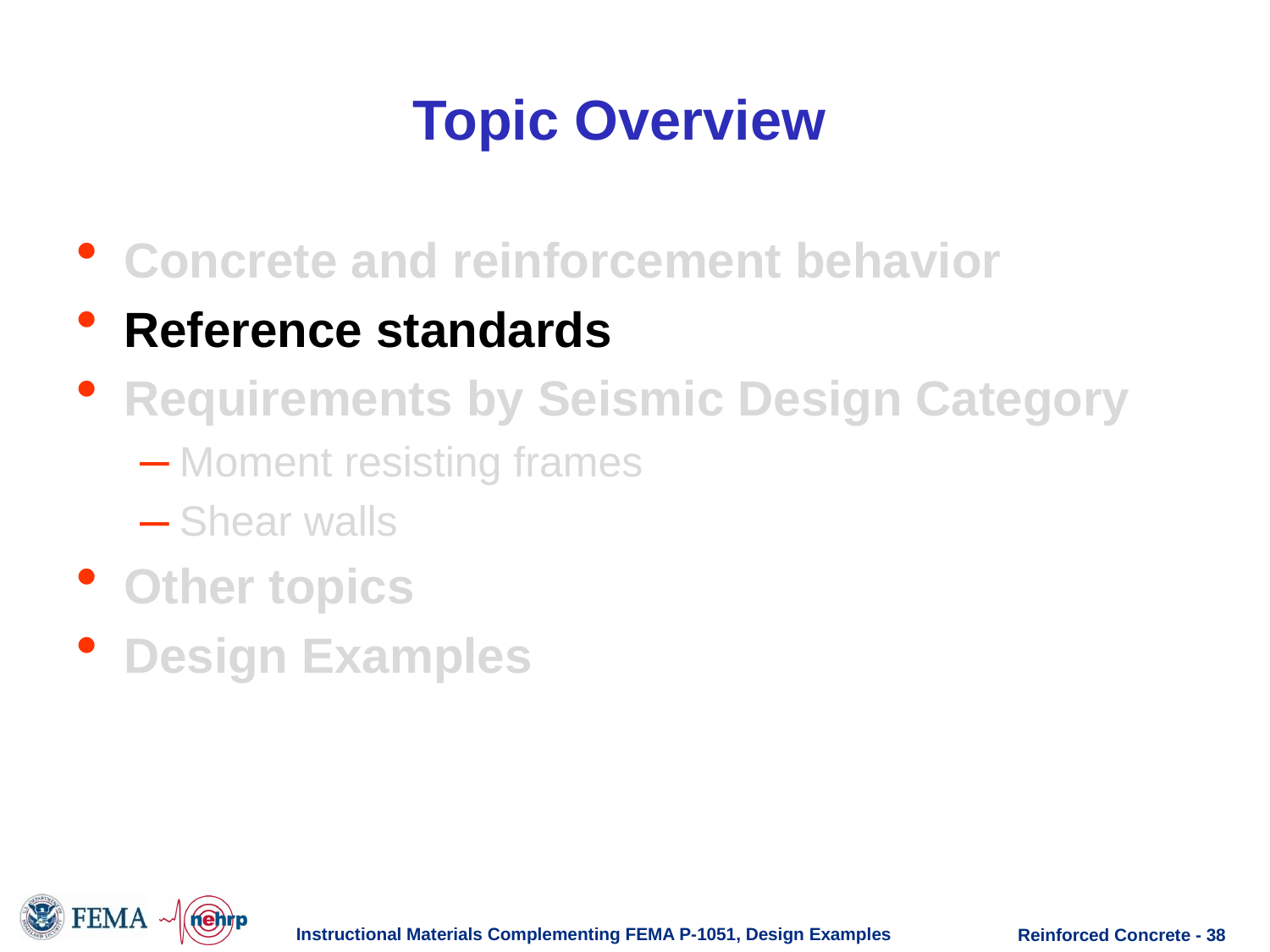

# Topic Overview
Concrete and reinforcement behavior
Reference standards
Requirements by Seismic Design Category
Moment resisting frames
Shear walls
Other topics
Design Examples

Instructional Materials Complementing FEMA P-1051, Design Examples